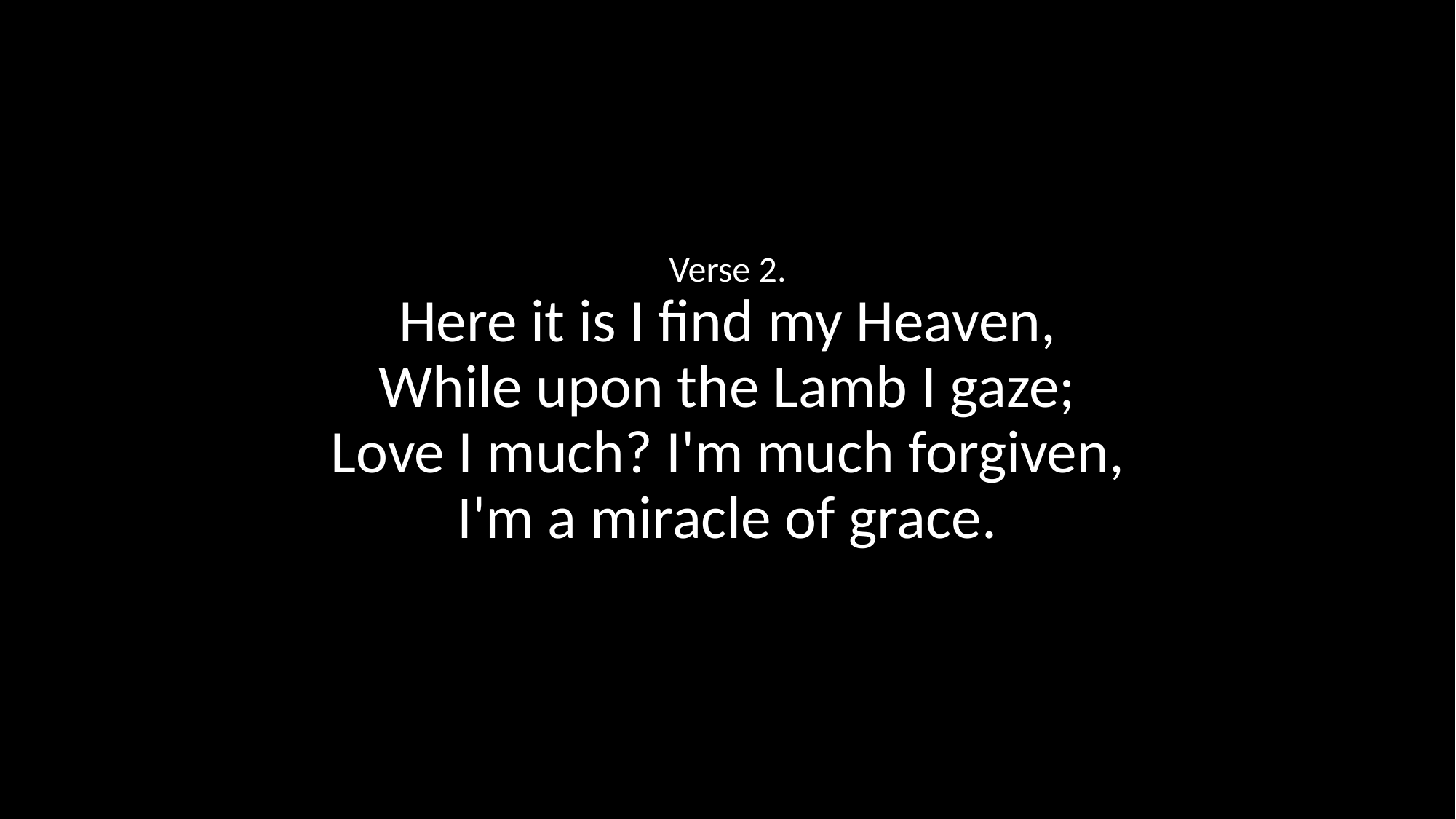

Verse 2.
Here it is I find my Heaven,
While upon the Lamb I gaze;
Love I much? I'm much forgiven,
I'm a miracle of grace.